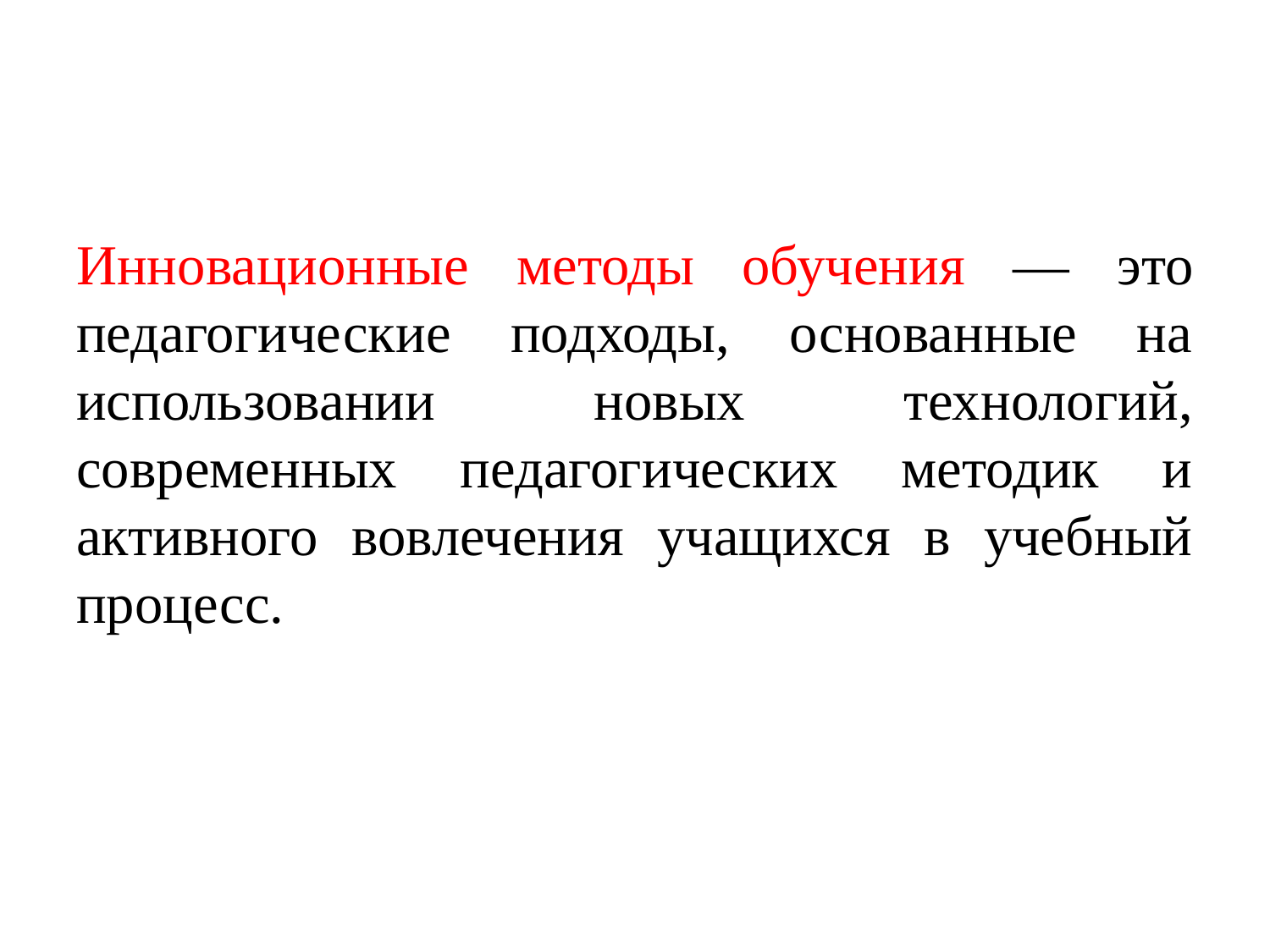

#
Инновационные методы обучения — это педагогические подходы, основанные на использовании новых технологий, современных педагогических методик и активного вовлечения учащихся в учебный процесс.